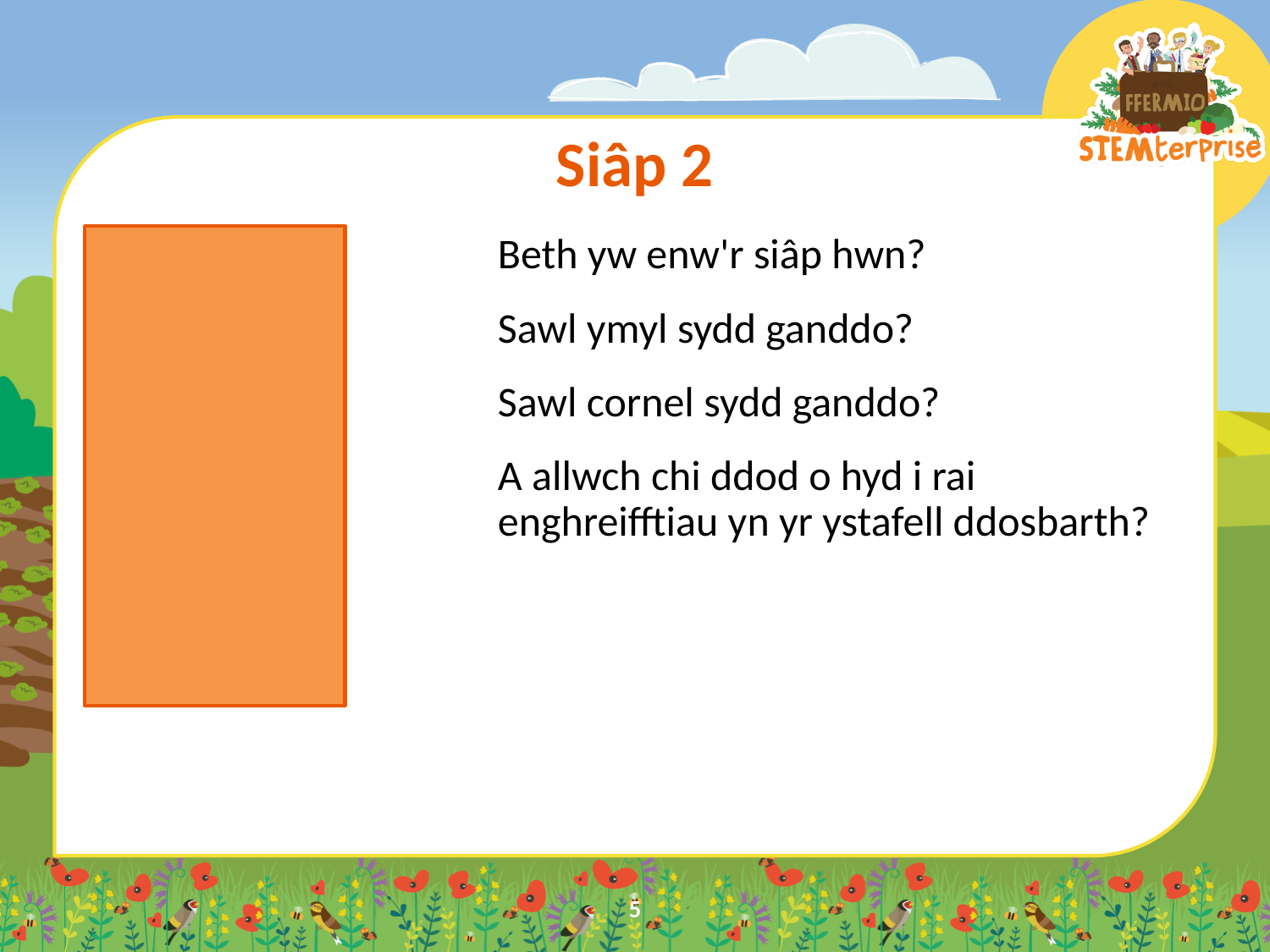

# Siâp 2

Beth yw enw'r siâp hwn?
Sawl ymyl sydd ganddo?
Sawl cornel sydd ganddo?
A allwch chi ddod o hyd i rai enghreifftiau yn yr ystafell ddosbarth?
5